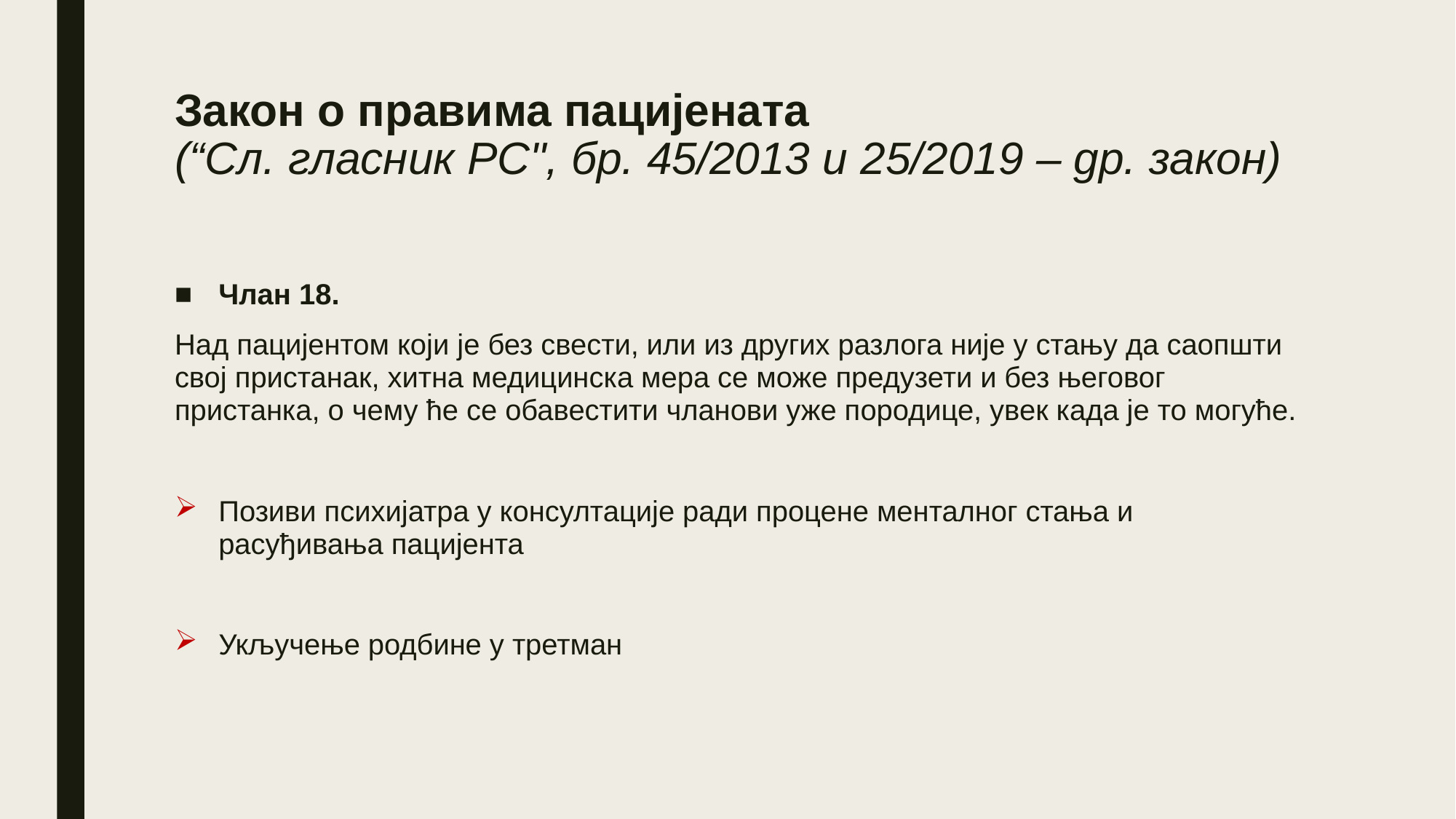

# Закон о правима пацијената (“Сл. гласник РС", бр. 45/2013 и 25/2019 – др. закон)
Члан 18.
Над пацијентом који је без свести, или из других разлога није у стању да саопшти свој пристанак, хитна медицинска мера се може предузети и без његовог пристанка, о чему ће се обавестити чланови уже породице, увек када је то могуће.

Позиви психијатра у консултације ради процене менталног стања и расуђивања пацијента

Укључење родбине у третман